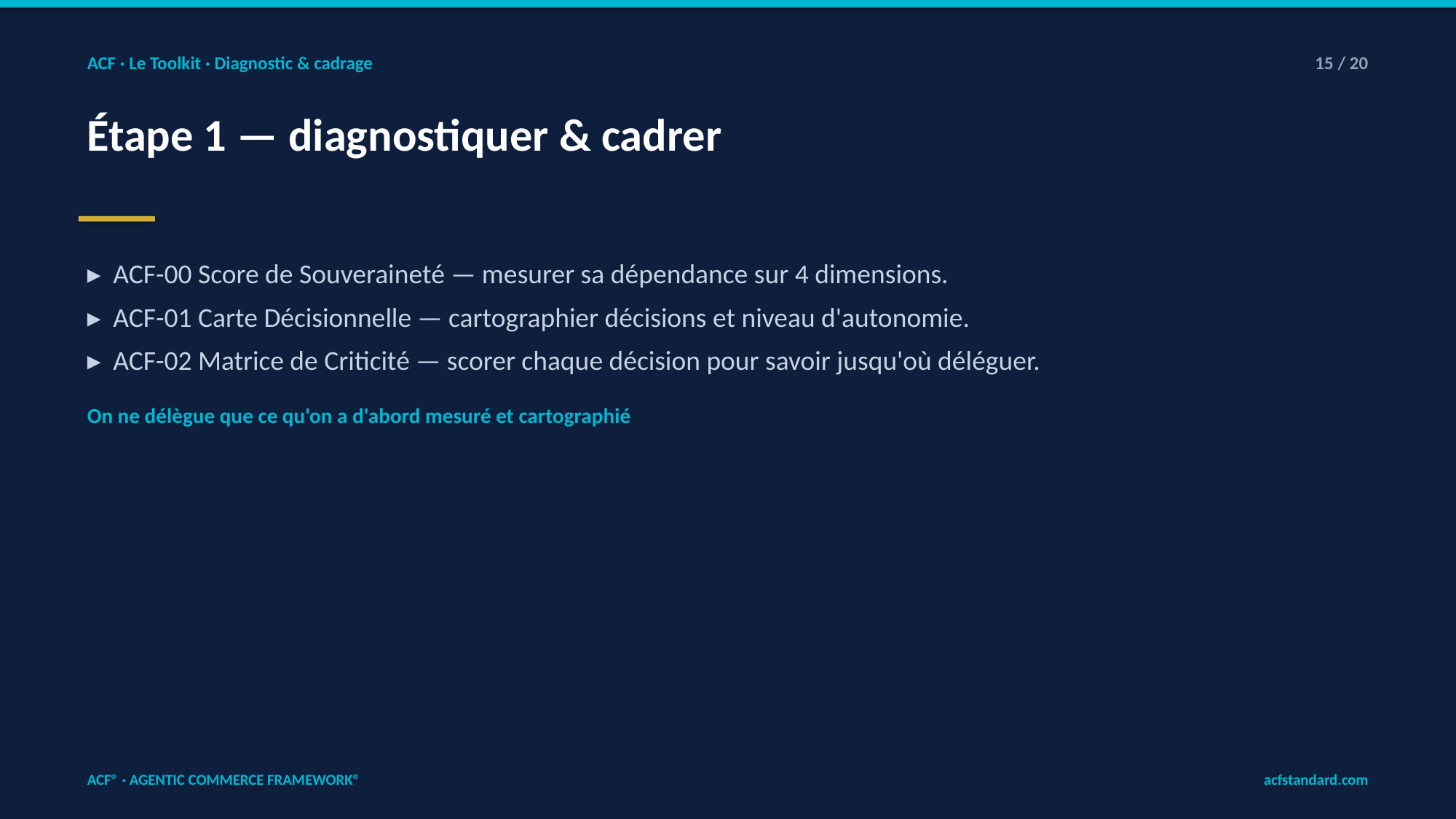

ACF · Le Toolkit · Diagnostic & cadrage
15 / 20
Étape 1 — diagnostiquer & cadrer

▸  ACF-00 Score de Souveraineté — mesurer sa dépendance sur 4 dimensions.
▸  ACF-01 Carte Décisionnelle — cartographier décisions et niveau d'autonomie.
▸  ACF-02 Matrice de Criticité — scorer chaque décision pour savoir jusqu'où déléguer.
On ne délègue que ce qu'on a d'abord mesuré et cartographié
ACF® · AGENTIC COMMERCE FRAMEWORK®
acfstandard.com